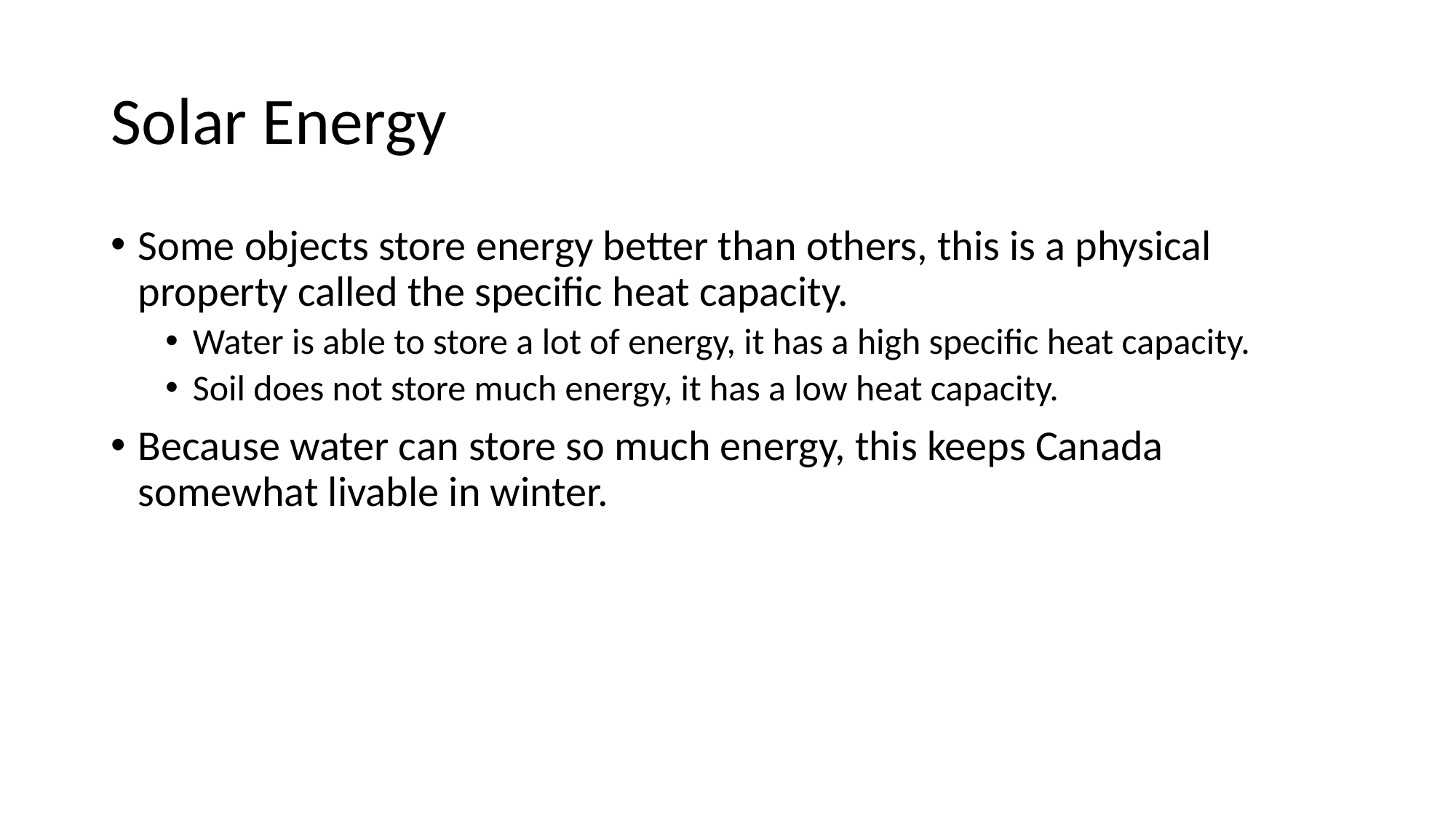

# Solar Energy
Some objects store energy better than others, this is a physical property called the specific heat capacity.
Water is able to store a lot of energy, it has a high specific heat capacity.
Soil does not store much energy, it has a low heat capacity.
Because water can store so much energy, this keeps Canada somewhat livable in winter.